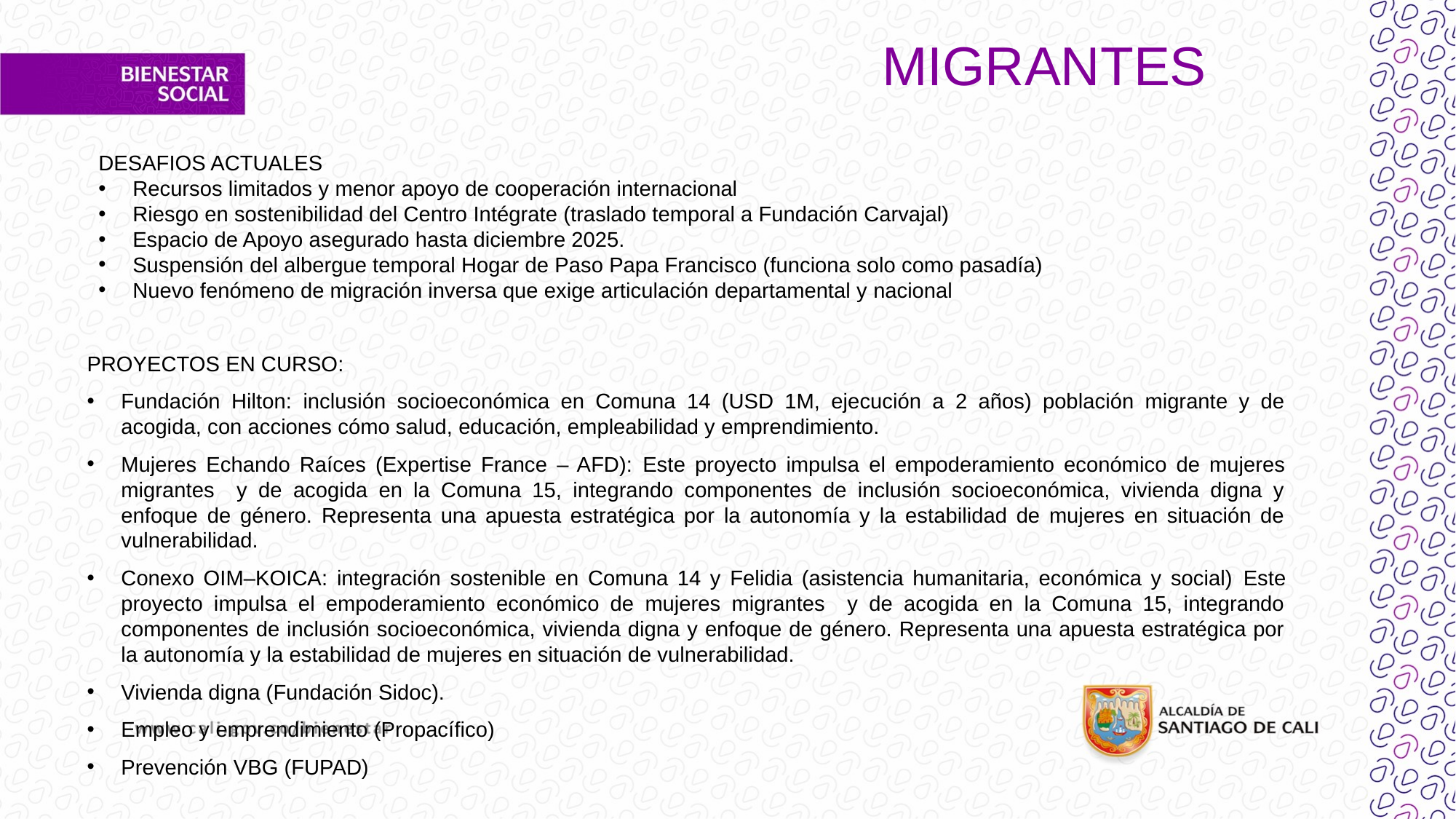

# MIGRANTES
DESAFIOS ACTUALES
Recursos limitados y menor apoyo de cooperación internacional
Riesgo en sostenibilidad del Centro Intégrate (traslado temporal a Fundación Carvajal)
Espacio de Apoyo asegurado hasta diciembre 2025.
Suspensión del albergue temporal Hogar de Paso Papa Francisco (funciona solo como pasadía)
Nuevo fenómeno de migración inversa que exige articulación departamental y nacional
PROYECTOS EN CURSO:
Fundación Hilton: inclusión socioeconómica en Comuna 14 (USD 1M, ejecución a 2 años) población migrante y de acogida, con acciones cómo salud, educación, empleabilidad y emprendimiento.
Mujeres Echando Raíces (Expertise France – AFD): Este proyecto impulsa el empoderamiento económico de mujeres migrantes  y de acogida en la Comuna 15, integrando componentes de inclusión socioeconómica, vivienda digna y enfoque de género. Representa una apuesta estratégica por la autonomía y la estabilidad de mujeres en situación de vulnerabilidad.
Conexo OIM–KOICA: integración sostenible en Comuna 14 y Felidia (asistencia humanitaria, económica y social) Este proyecto impulsa el empoderamiento económico de mujeres migrantes  y de acogida en la Comuna 15, integrando componentes de inclusión socioeconómica, vivienda digna y enfoque de género. Representa una apuesta estratégica por la autonomía y la estabilidad de mujeres en situación de vulnerabilidad.
Vivienda digna (Fundación Sidoc).
Empleo y emprendimiento (Propacífico)
Prevención VBG (FUPAD)